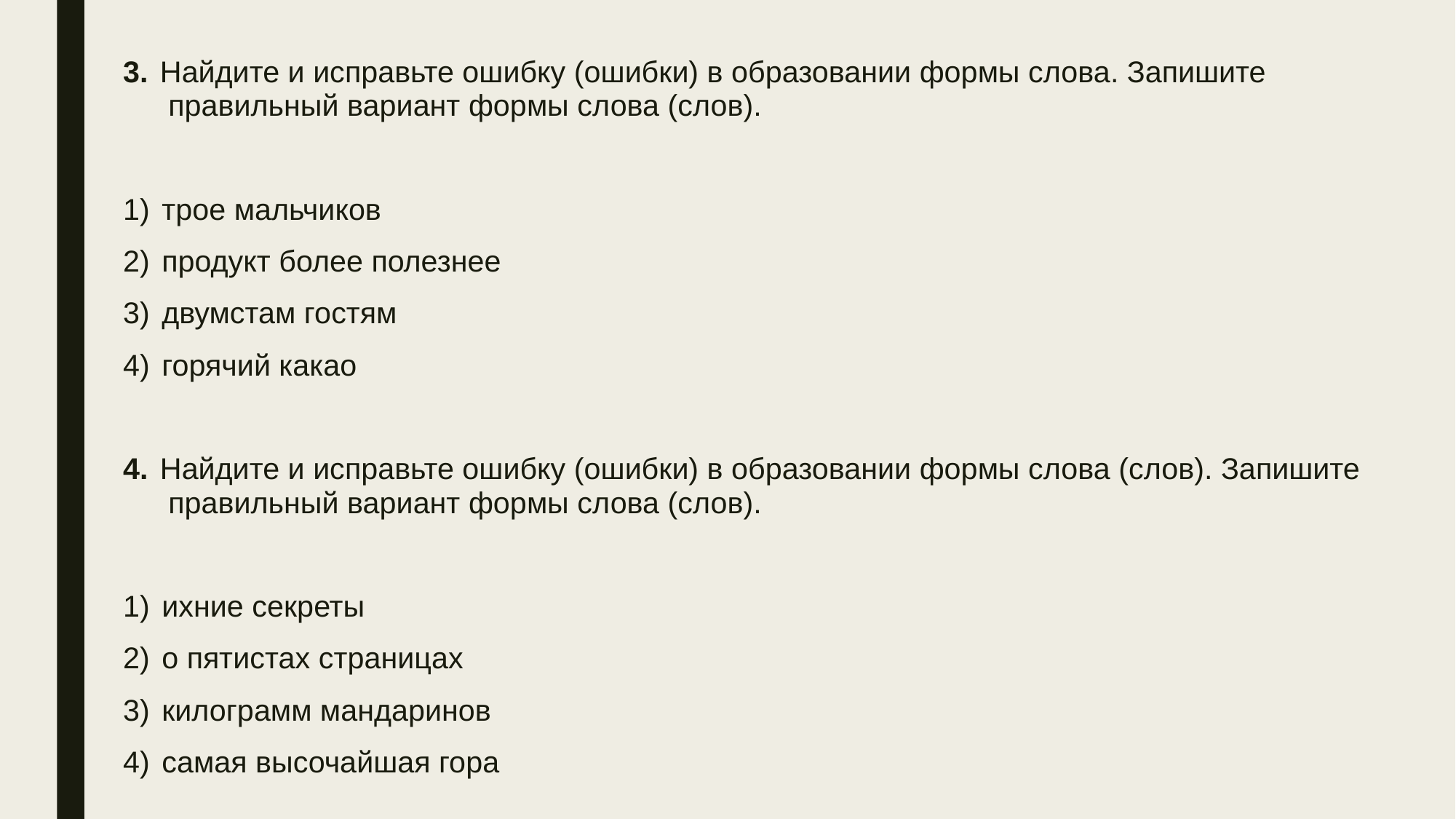

3.  Найдите и исправьте ошибку (ошибки) в образовании формы слова. Запишите правильный вариант формы слова (слов).

1)  трое мальчиков
2)  продукт более полезнее
3)  двумстам гостям
4)  горячий какао

4.  Найдите и исправьте ошибку (ошибки) в образовании формы слова (слов). Запишите правильный вариант формы слова (слов).

1)  ихние секреты
2)  о пятистах страницах
3)  килограмм мандаринов
4)  самая высочайшая гора